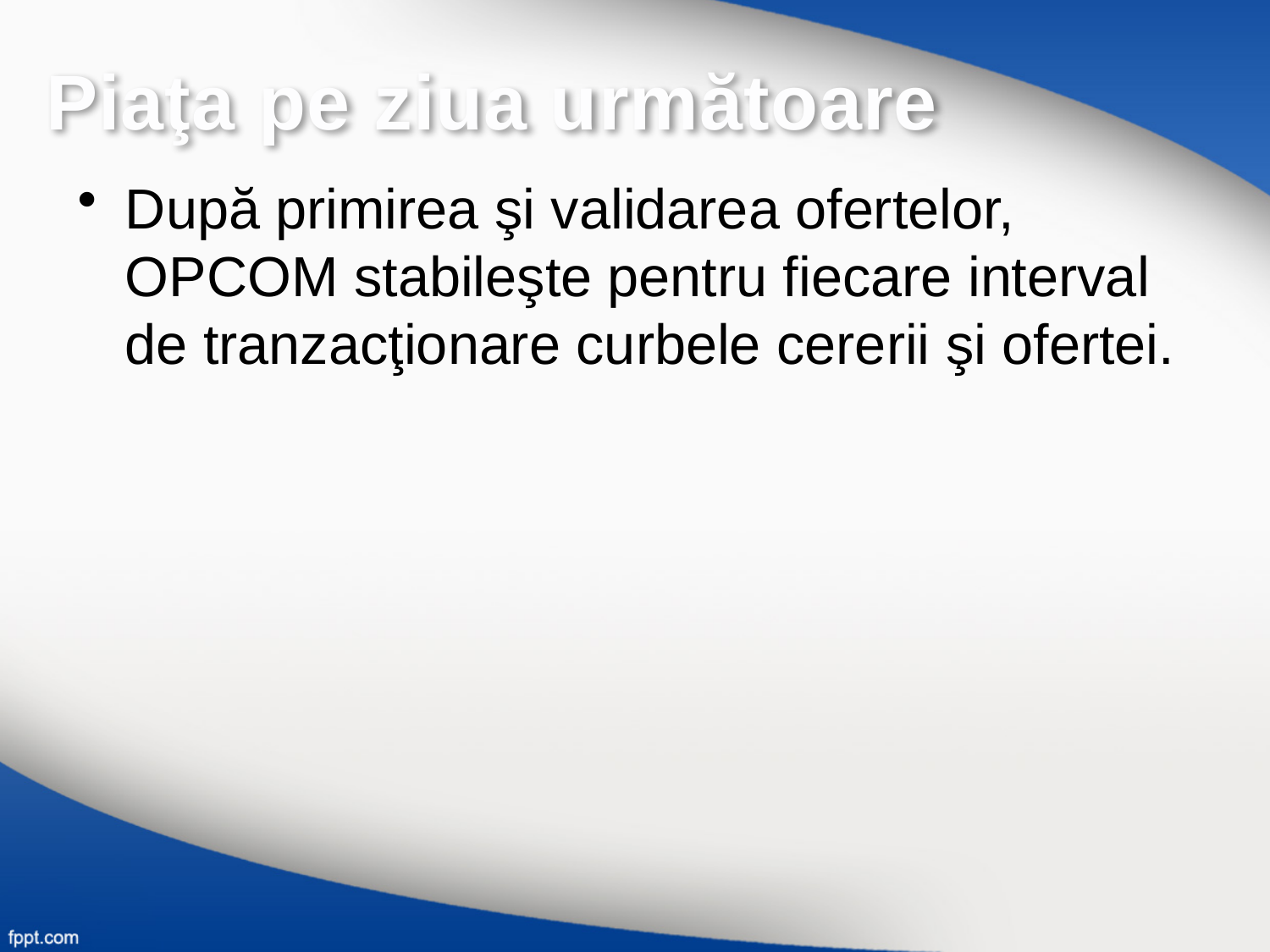

Piaţa pe ziua următoare
După primirea şi validarea ofertelor, OPCOM stabileşte pentru fiecare interval de tranzacţionare curbele cererii şi ofertei.